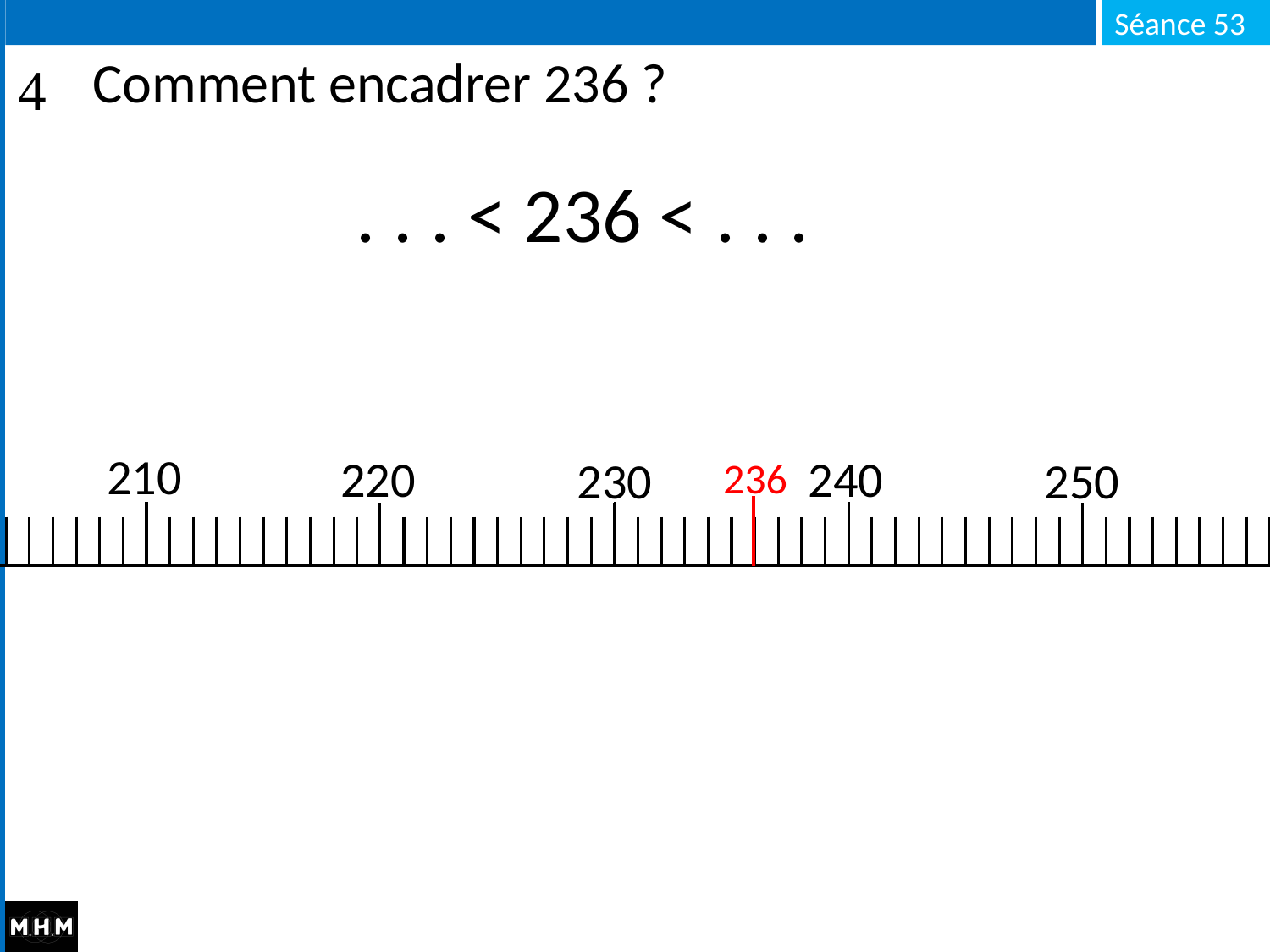

# Comment encadrer 236 ?
. . . < 236 < . . .
210
220
240
230
250
236